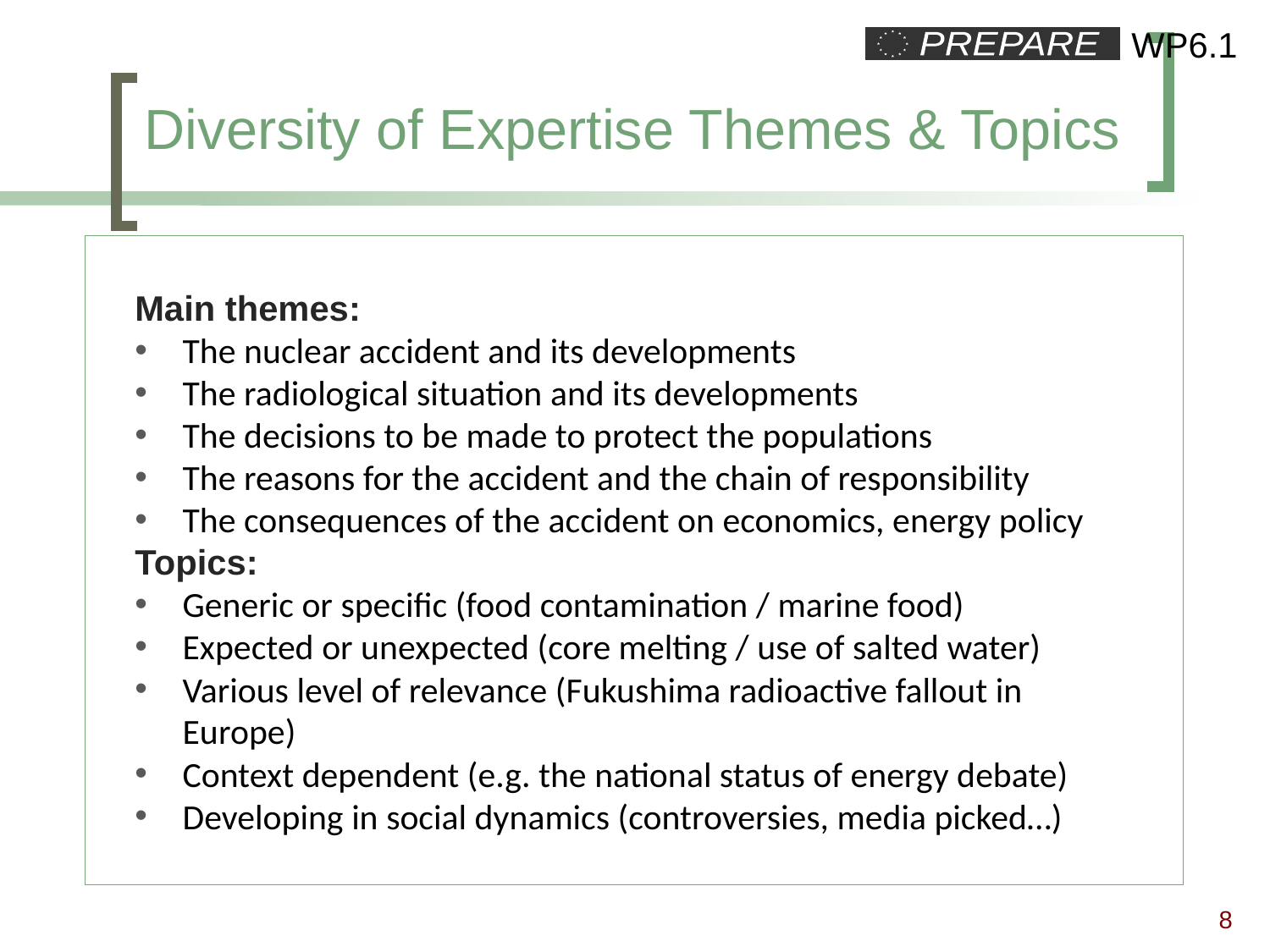

WP6.1

PREPARE
# Diversity of Expertise Themes & Topics
Main themes:
The nuclear accident and its developments
The radiological situation and its developments
The decisions to be made to protect the populations
The reasons for the accident and the chain of responsibility
The consequences of the accident on economics, energy policy
Topics:
Generic or specific (food contamination / marine food)
Expected or unexpected (core melting / use of salted water)
Various level of relevance (Fukushima radioactive fallout in Europe)
Context dependent (e.g. the national status of energy debate)
Developing in social dynamics (controversies, media picked…)

8